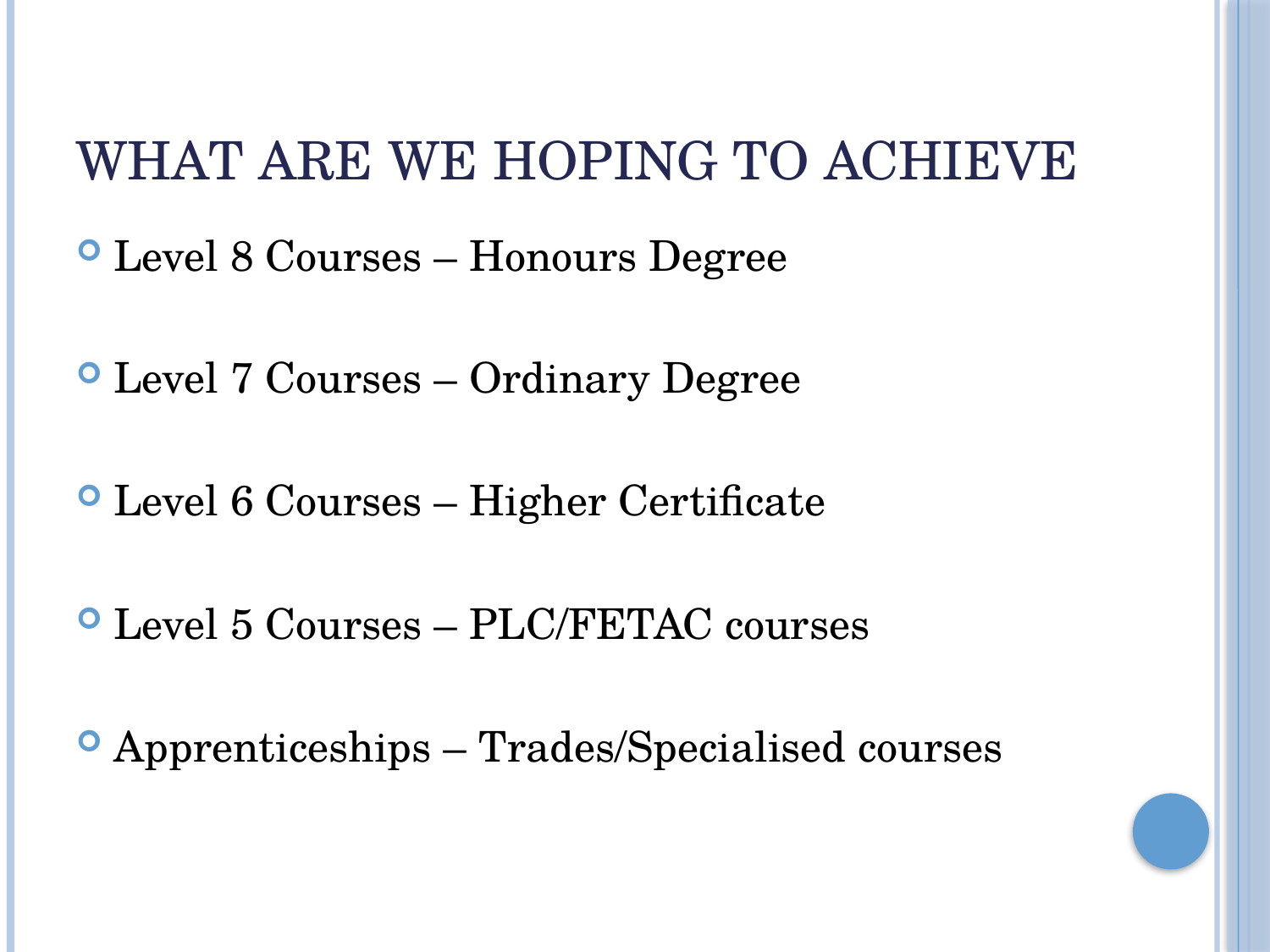

# What are we hoping to achieve
Level 8 Courses – Honours Degree

Level 7 Courses – Ordinary Degree

Level 6 Courses – Higher Certificate

Level 5 Courses – PLC/FETAC courses

Apprenticeships – Trades/Specialised courses